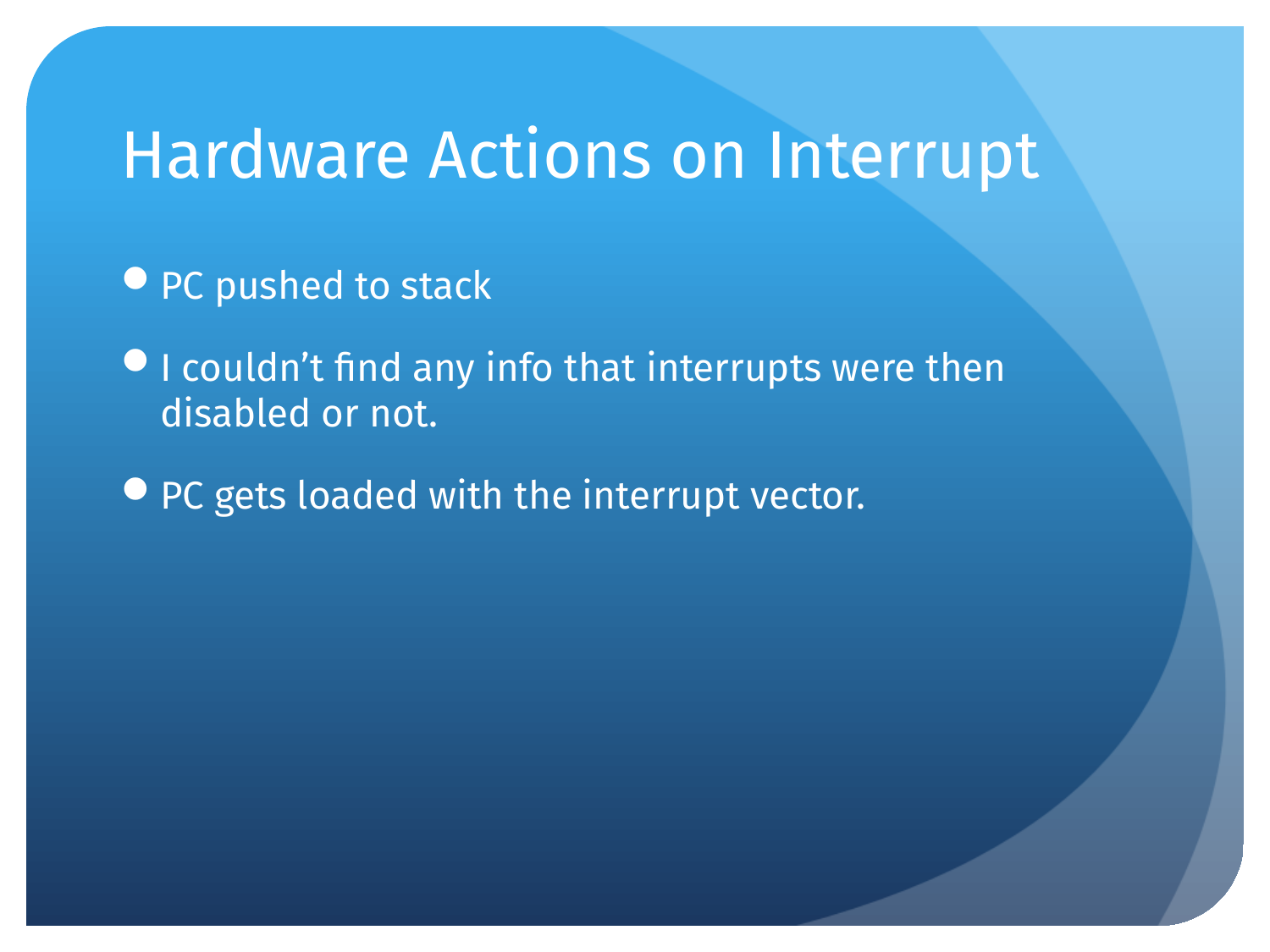

# Hardware Actions on Interrupt
PC pushed to stack
I couldn’t find any info that interrupts were then disabled or not.
PC gets loaded with the interrupt vector.